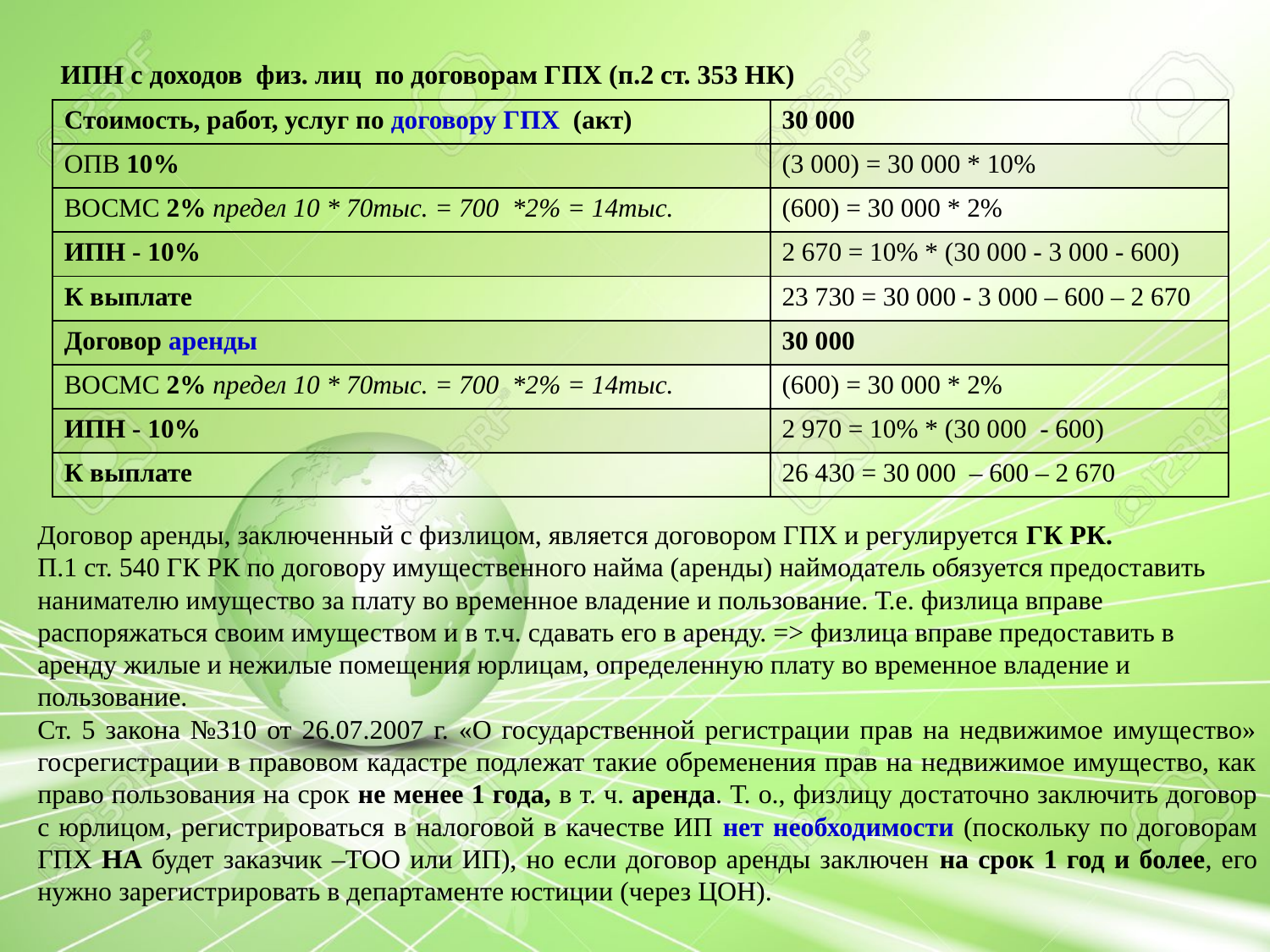

ИПН с доходов  физ. лиц  по договорам ГПХ (п.2 ст. 353 НК)
| Стоимость, работ, услуг по договору ГПХ (акт) | 30 000 |
| --- | --- |
| ОПВ 10% | (3 000) = 30 000 \* 10% |
| ВОСМС 2% предел 10 \* 70тыс. = 700 \*2% = 14тыс. | (600) = 30 000 \* 2% |
| ИПН - 10% | 2 670 = 10% \* (30 000 - 3 000 - 600) |
| К выплате | 23 730 = 30 000 - 3 000 – 600 – 2 670 |
| Договор аренды | 30 000 |
| ВОСМС 2% предел 10 \* 70тыс. = 700 \*2% = 14тыс. | (600) = 30 000 \* 2% |
| ИПН - 10% | 2 970 = 10% \* (30 000 - 600) |
| К выплате | 26 430 = 30 000 – 600 – 2 670 |
Договор аренды, заключенный с физлицом, является договором ГПХ и регулируется ГК РК.
П.1 ст. 540 ГК РК по договору имущественного найма (аренды) наймодатель обязуется предоставить нанимателю имущество за плату во временное владение и пользование. Т.е. физлица вправе распоряжаться своим имуществом и в т.ч. сдавать его в аренду. => физлица вправе предоставить в аренду жилые и нежилые помещения юрлицам, определенную плату во временное владение и пользование.
Ст. 5 закона №310 от 26.07.2007 г. «О государственной регистрации прав на недвижимое имущество» госрегистрации в правовом кадастре подлежат такие обременения прав на недвижимое имущество, как право пользования на срок не менее 1 года, в т. ч. аренда. Т. о., физлицу достаточно заключить договор с юрлицом, регистрироваться в налоговой в качестве ИП нет необходимости (поскольку по договорам ГПХ НА будет заказчик –ТОО или ИП), но если договор аренды заключен на срок 1 год и более, его нужно зарегистрировать в департаменте юстиции (через ЦОН).